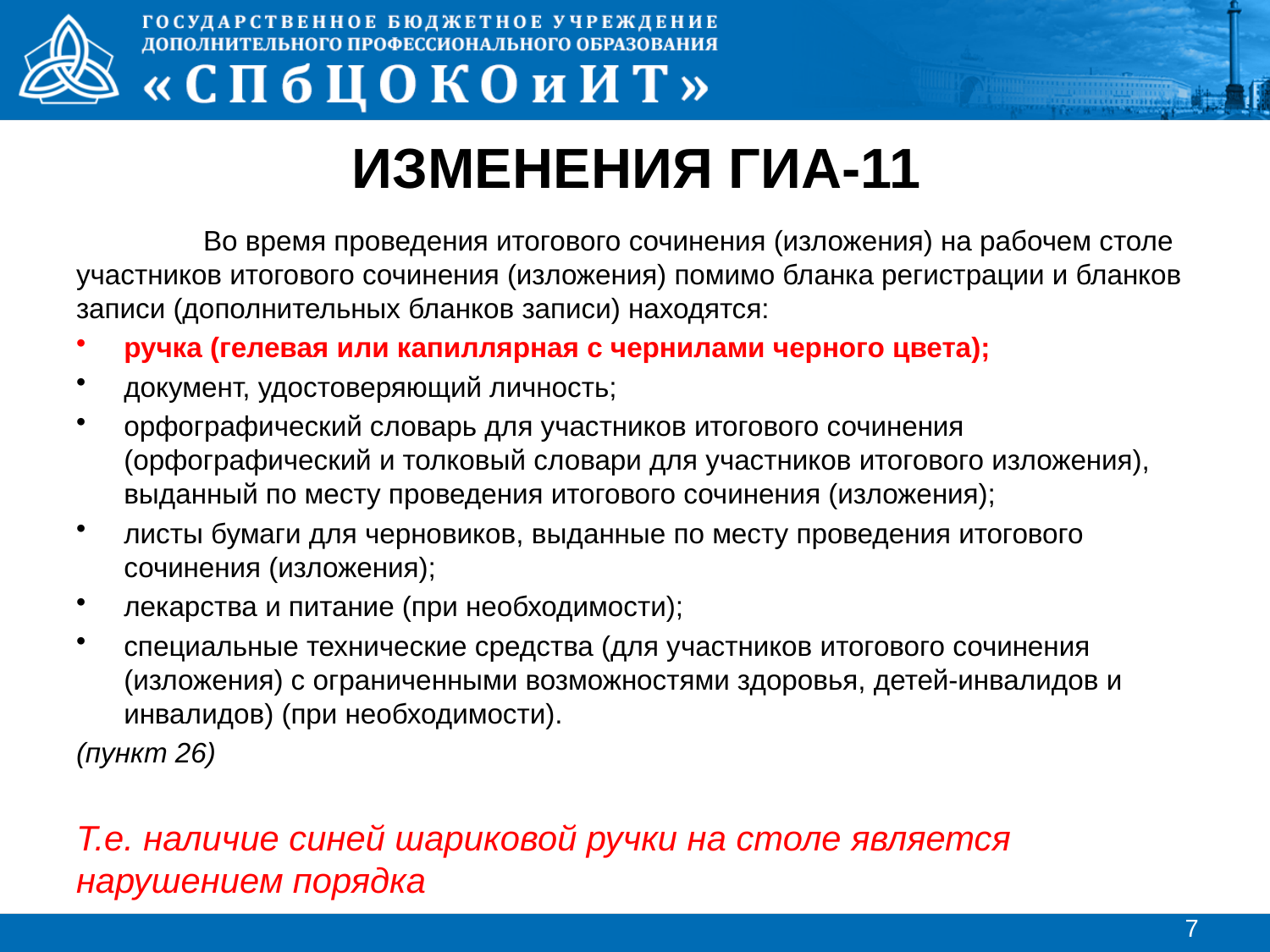

ИЗМЕНЕНИЯ ГИА-11
	Во время проведения итогового сочинения (изложения) на рабочем столе участников итогового сочинения (изложения) помимо бланка регистрации и бланков записи (дополнительных бланков записи) находятся:
ручка (гелевая или капиллярная с чернилами черного цвета);
документ, удостоверяющий личность;
орфографический словарь для участников итогового сочинения (орфографический и толковый словари для участников итогового изложения), выданный по месту проведения итогового сочинения (изложения);
листы бумаги для черновиков, выданные по месту проведения итогового сочинения (изложения);
лекарства и питание (при необходимости);
специальные технические средства (для участников итогового сочинения (изложения) с ограниченными возможностями здоровья, детей-инвалидов и инвалидов) (при необходимости).
(пункт 26)

Т.е. наличие синей шариковой ручки на столе является нарушением порядка

7